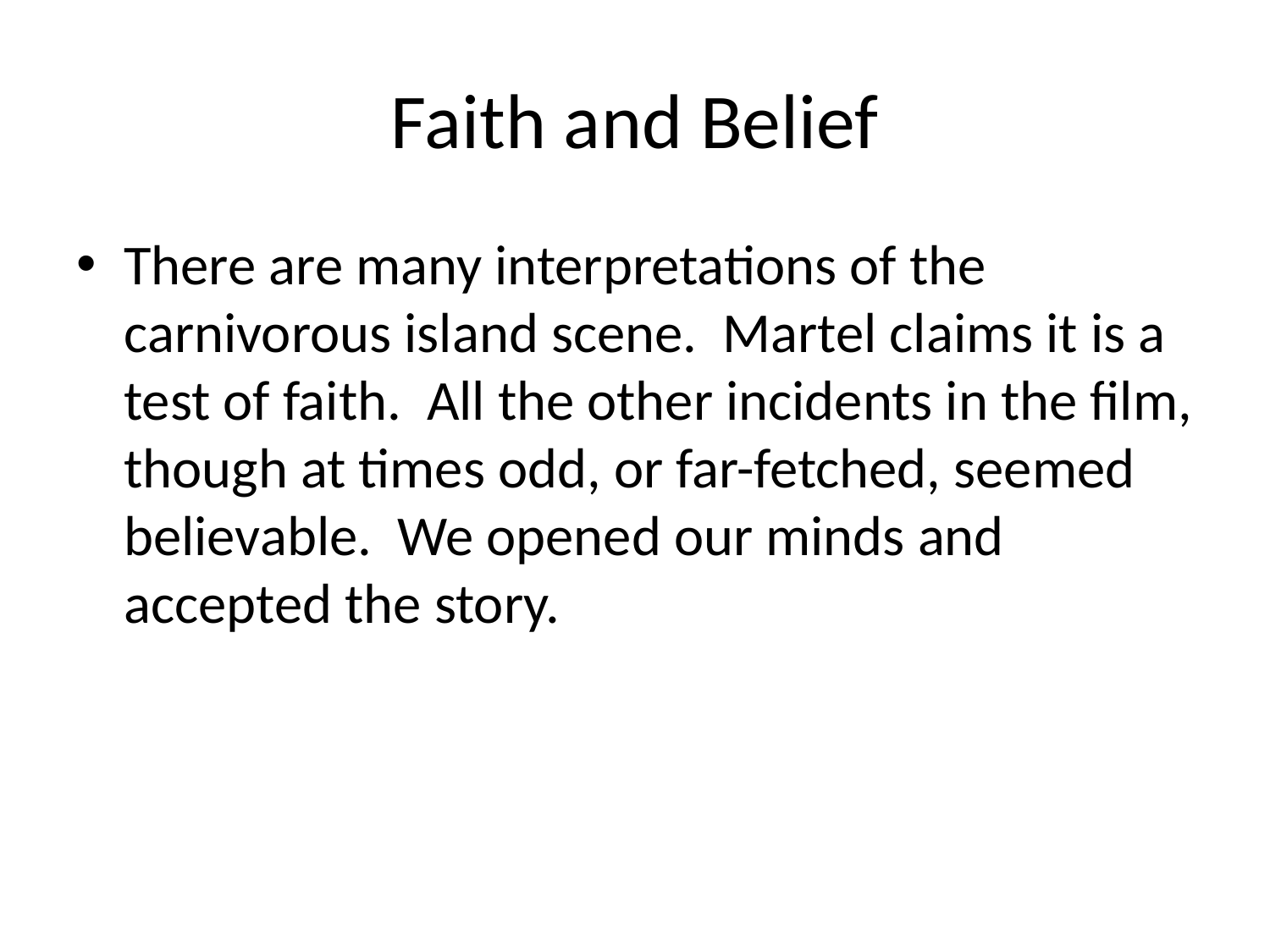

# Faith and Belief
There are many interpretations of the carnivorous island scene.  Martel claims it is a test of faith.  All the other incidents in the film, though at times odd, or far-fetched, seemed believable.  We opened our minds and accepted the story.